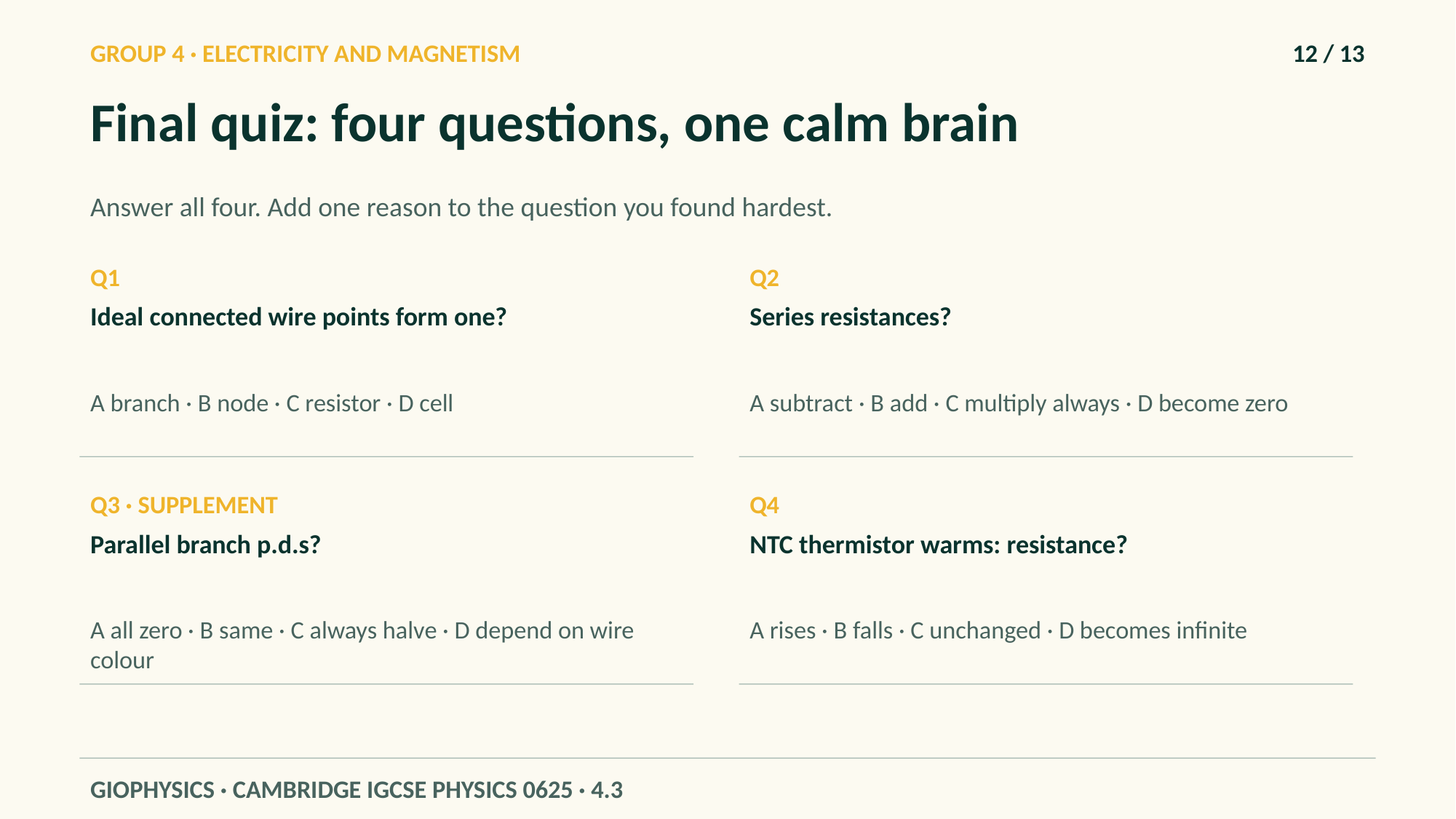

GROUP 4 · ELECTRICITY AND MAGNETISM
12 / 13
Final quiz: four questions, one calm brain
Answer all four. Add one reason to the question you found hardest.
Q1
Q2
Ideal connected wire points form one?
Series resistances?
A branch · B node · C resistor · D cell
A subtract · B add · C multiply always · D become zero

Q3 · SUPPLEMENT
Q4
Parallel branch p.d.s?
NTC thermistor warms: resistance?
A all zero · B same · C always halve · D depend on wire colour
A rises · B falls · C unchanged · D becomes infinite

GIOPHYSICS · CAMBRIDGE IGCSE PHYSICS 0625 · 4.3